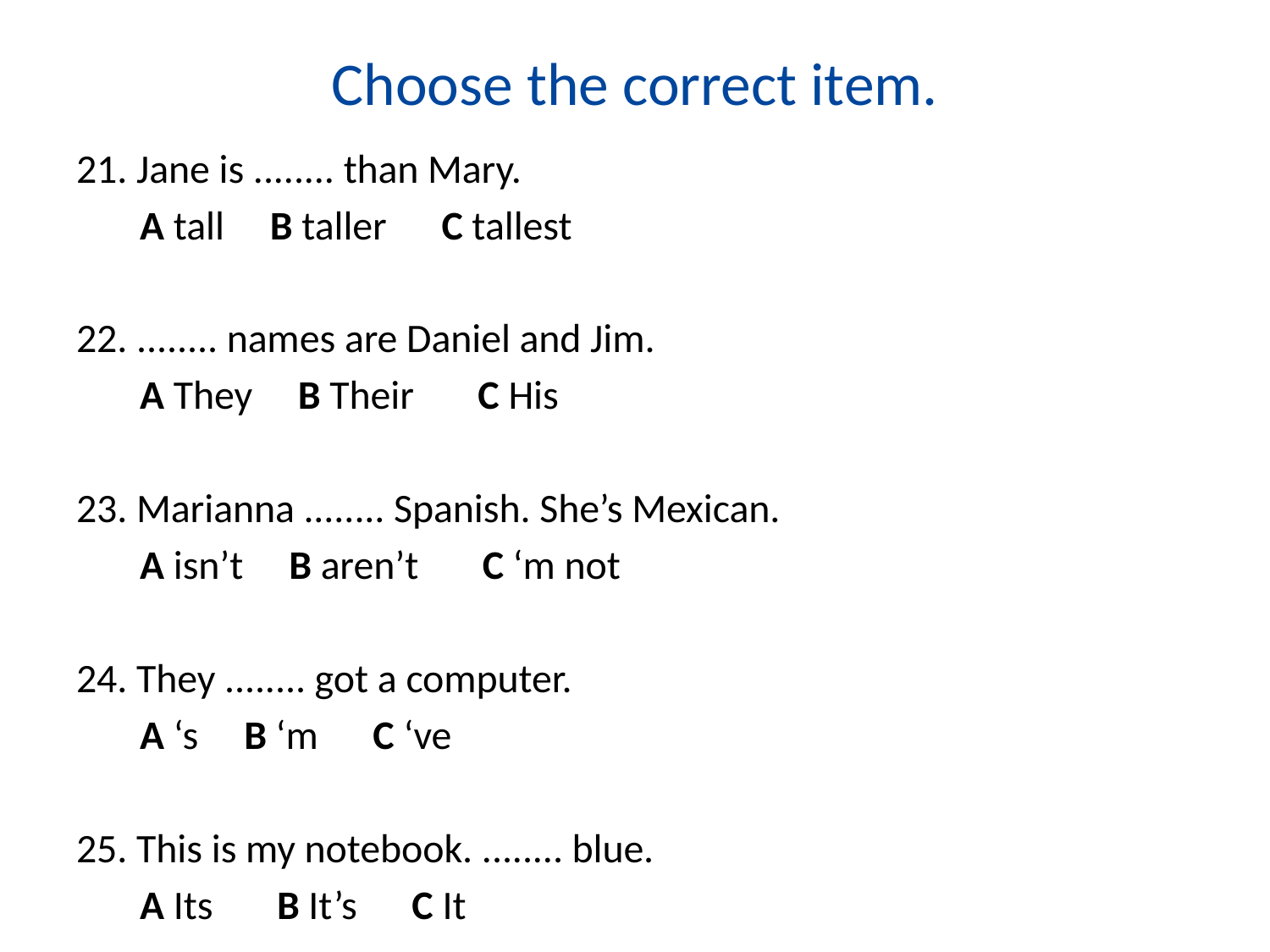

# Choose the correct item.
21. Jane is ........ than Mary.
       A tall     B taller      C tallest

22. ........ names are Daniel and Jim.
       A They     B Their       C His

23. Marianna ........ Spanish. She’s Mexican.
       A isn’t     B aren’t       C ‘m not

24. They ........ got a computer.
       A ‘s     B ‘m      C ‘ve

25. This is my notebook. ........ blue.
       A Its       B It’s      C It